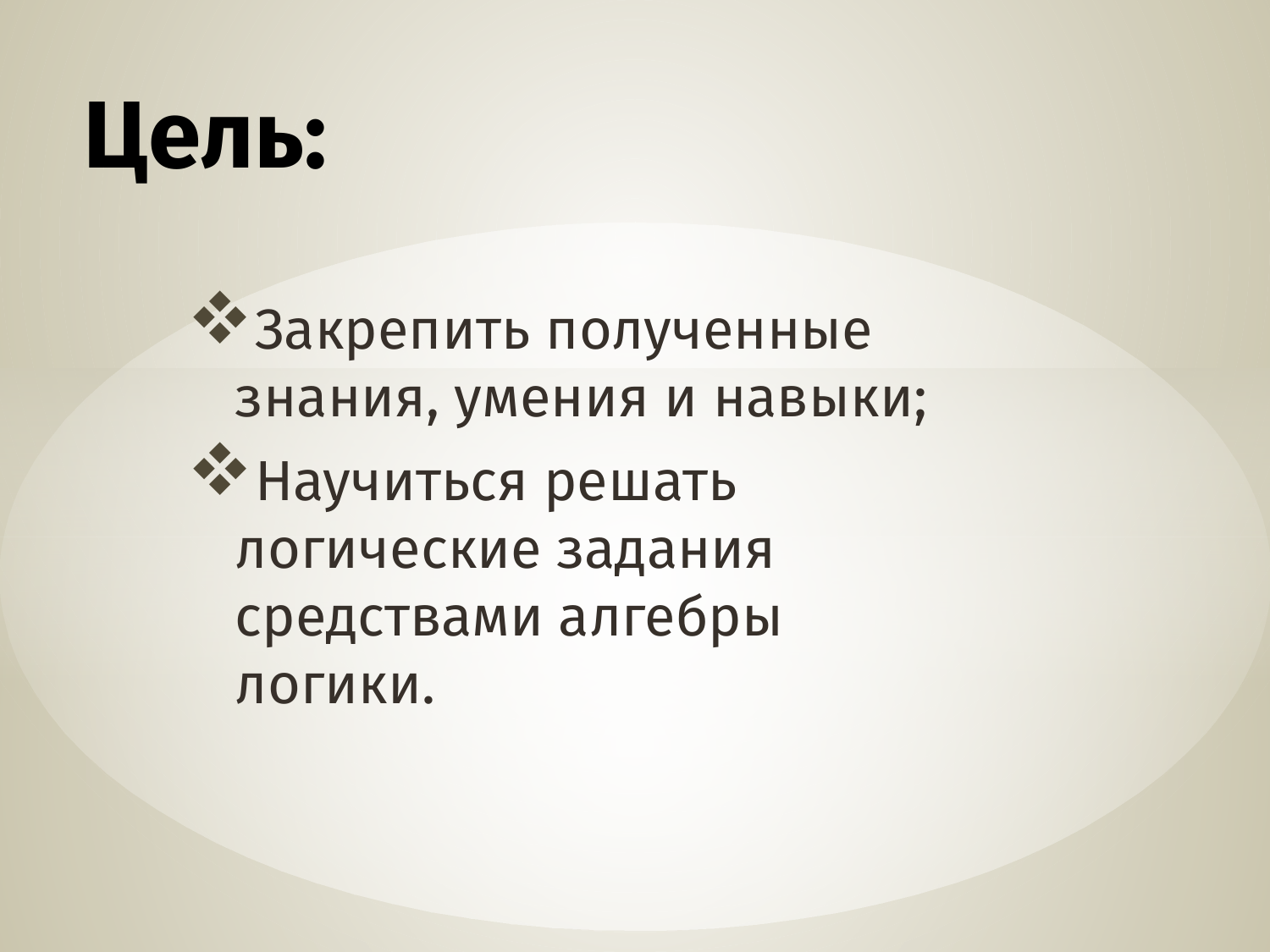

# Цель:
Закрепить полученные знания, умения и навыки;
Научиться решать логические задания средствами алгебры логики.